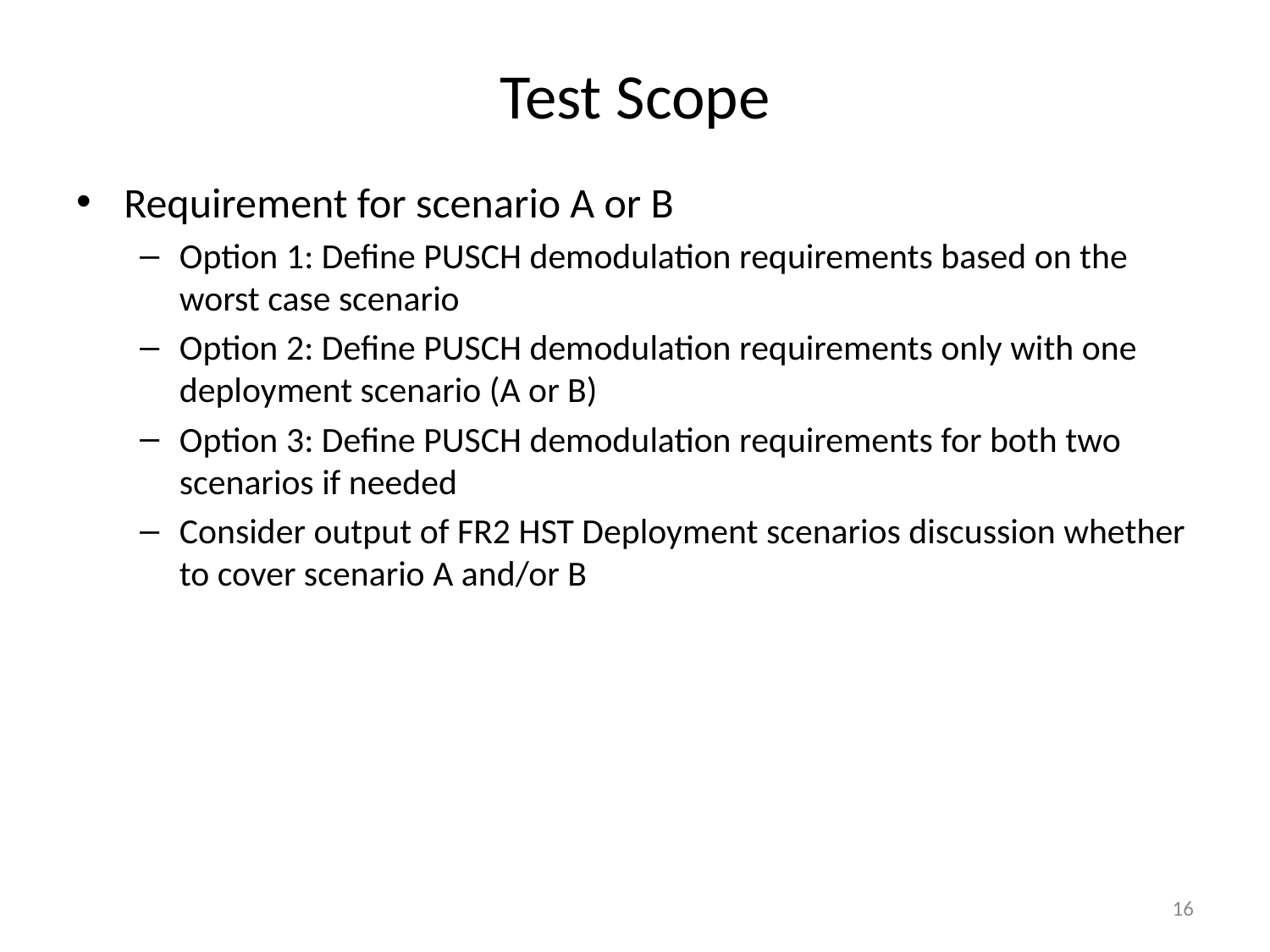

# Test Scope
Requirement for scenario A or B
Option 1: Define PUSCH demodulation requirements based on the worst case scenario
Option 2: Define PUSCH demodulation requirements only with one deployment scenario (A or B)
Option 3: Define PUSCH demodulation requirements for both two scenarios if needed
Consider output of FR2 HST Deployment scenarios discussion whether to cover scenario A and/or B
16